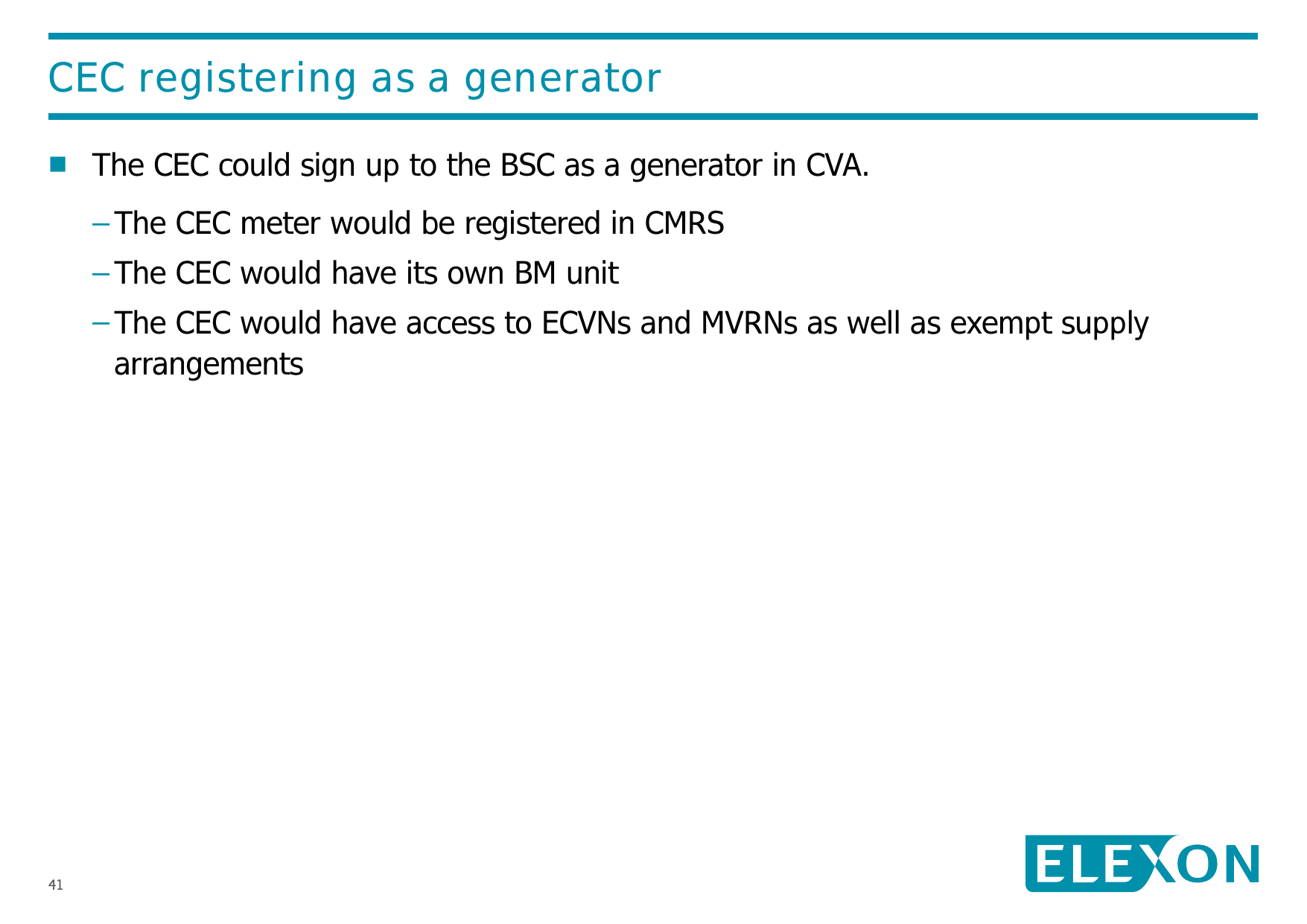

# CEC registering as a generator
The CEC could sign up to the BSC as a generator in CVA.
The CEC meter would be registered in CMRS
The CEC would have its own BM unit
The CEC would have access to ECVNs and MVRNs as well as exempt supply arrangements
41